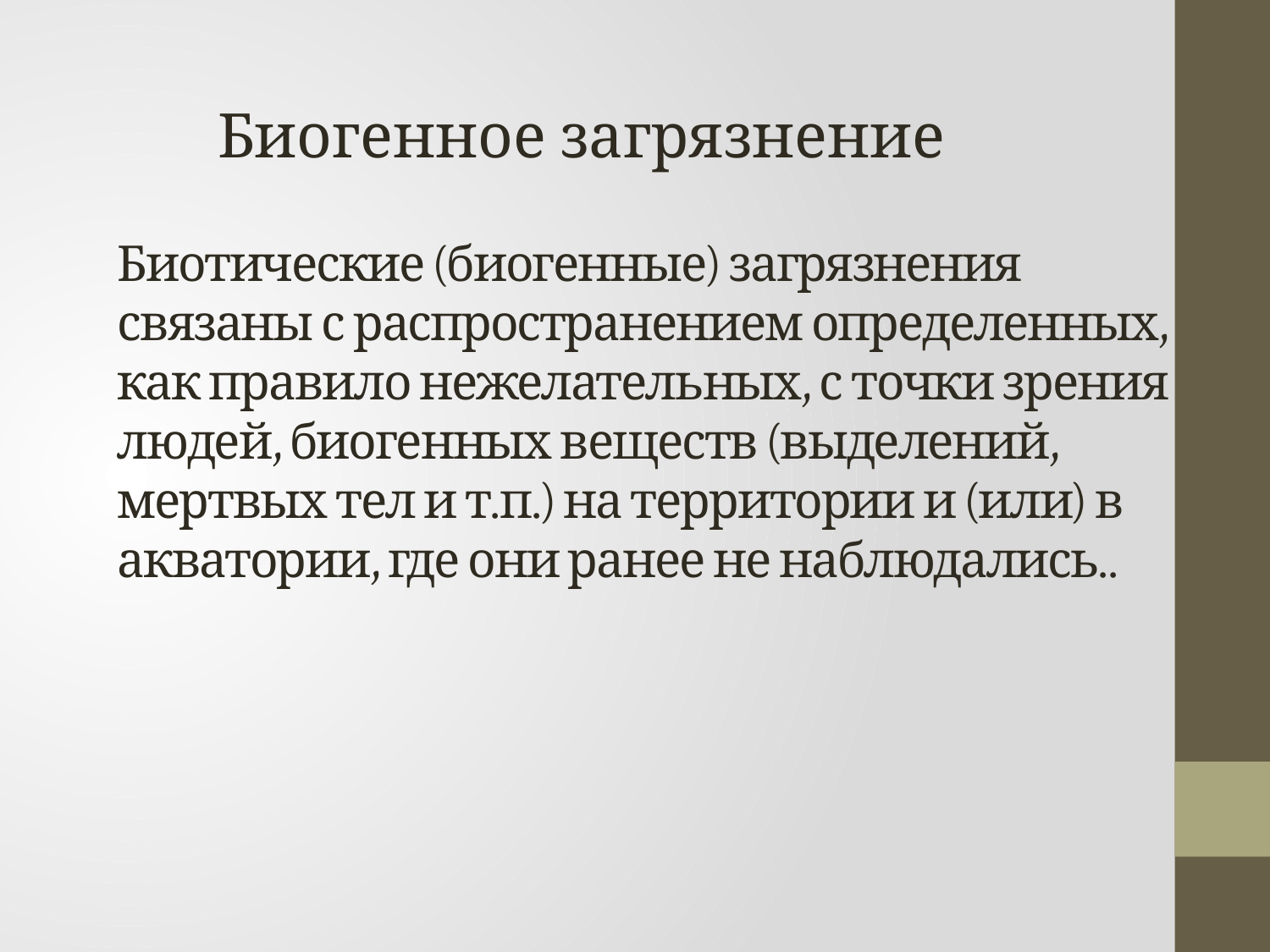

Биогенное загрязнение
# Биотические (биогенные) загрязнения связаны с распространением определенных, как правило нежелательных, с точки зрения людей, биогенных веществ (выделений, мертвых тел и т.п.) на территории и (или) в акватории, где они ранее не наблюдались..